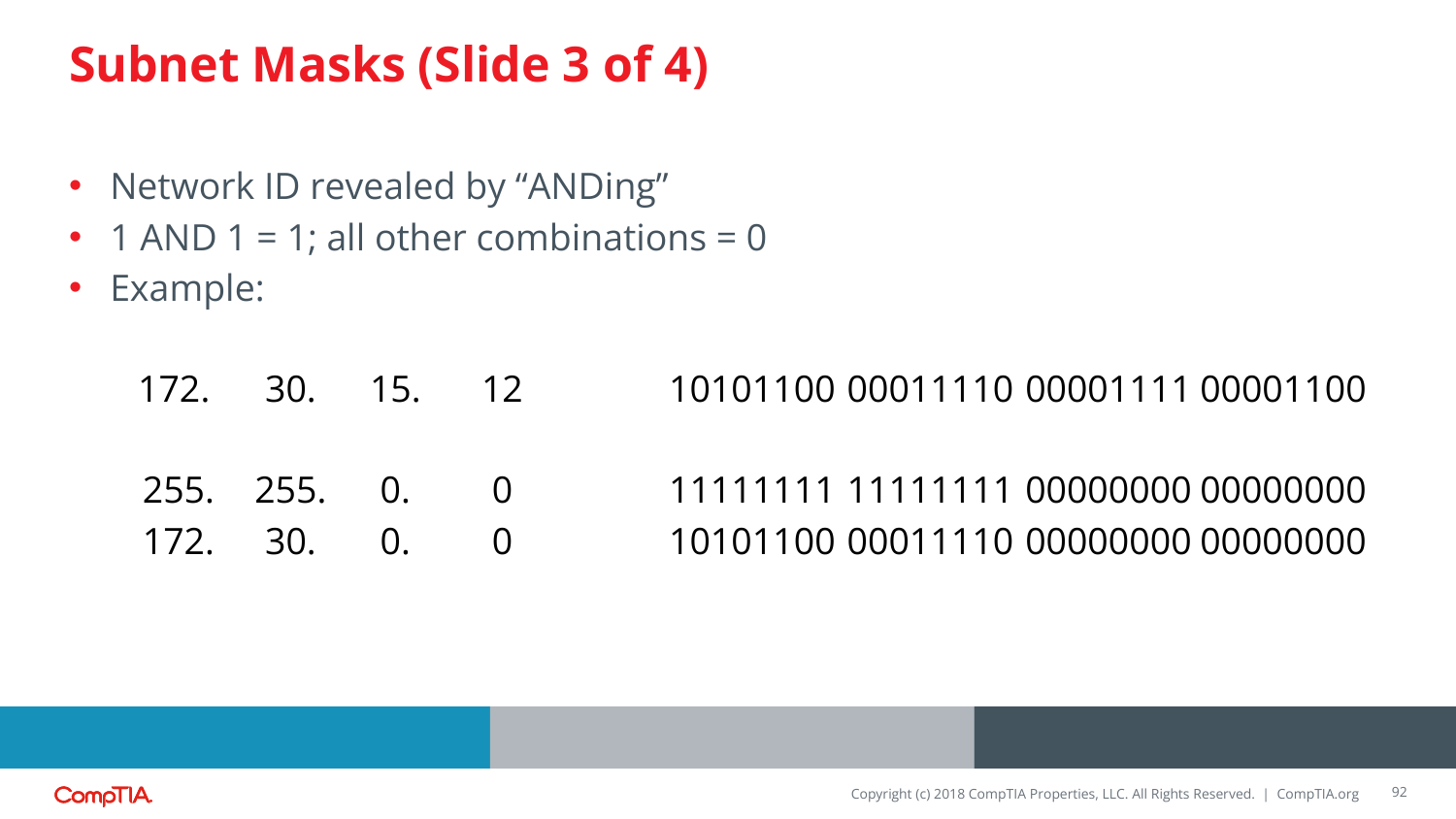

# Subnet Masks (Slide 3 of 4)
Network ID revealed by “ANDing”
1 AND 1 = 1; all other combinations = 0
Example:
| 172. | 30. | 15. | 12 |  | 10101100 | 00011110 | 00001111 | 00001100 |
| --- | --- | --- | --- | --- | --- | --- | --- | --- |
| 255. | 255. | 0. | 0 |  | 11111111 | 11111111 | 00000000 | 00000000 |
| 172. | 30. | 0. | 0 |  | 10101100 | 00011110 | 00000000 | 00000000 |
92